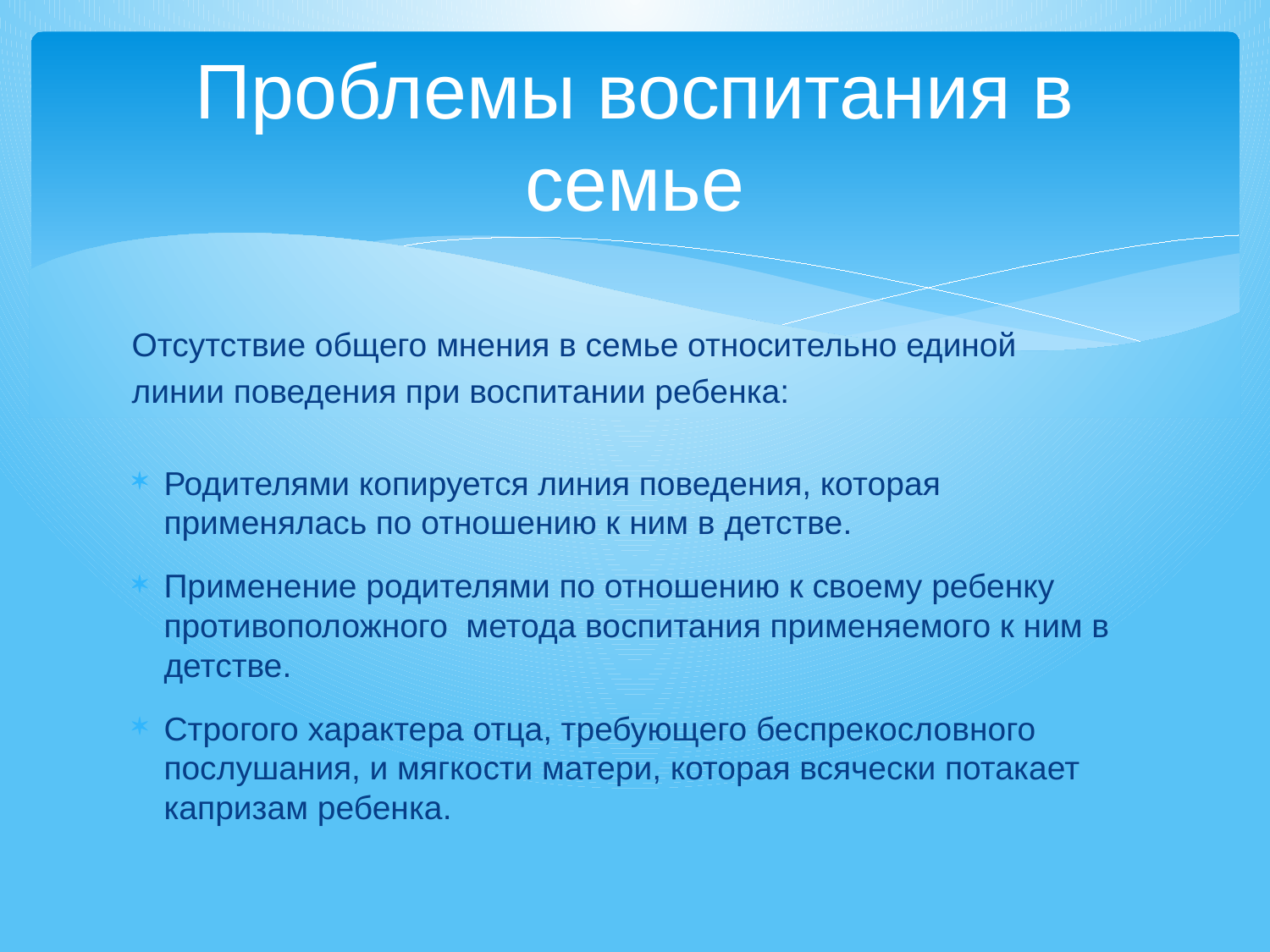

# Проблемы воспитания в семье
Отсутствие общего мнения в семье относительно единой
линии поведения при воспитании ребенка:

Родителями копируется линия поведения, которая применялась по отношению к ним в детстве.

Применение родителями по отношению к своему ребенку противоположного  метода воспитания применяемого к ним в  детстве.

Строгого характера отца, требующего беспрекословного послушания, и мягкости матери, которая всячески потакает капризам ребенка.